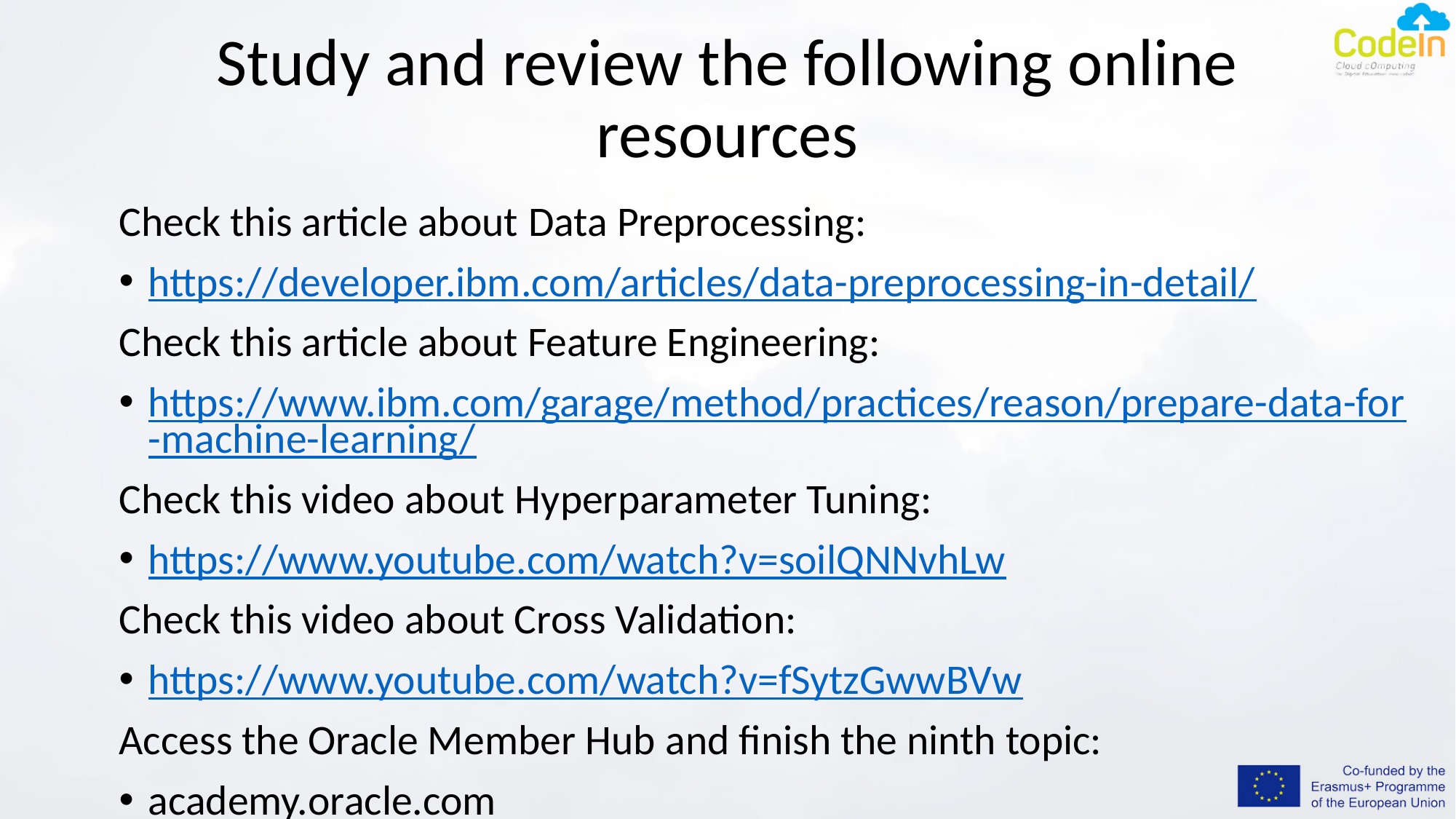

# Study and review the following online resources
Check this article about Data Preprocessing:
https://developer.ibm.com/articles/data-preprocessing-in-detail/
Check this article about Feature Engineering:
https://www.ibm.com/garage/method/practices/reason/prepare-data-for-machine-learning/
Check this video about Hyperparameter Tuning:
https://www.youtube.com/watch?v=soilQNNvhLw
Check this video about Cross Validation:
https://www.youtube.com/watch?v=fSytzGwwBVw
Access the Oracle Member Hub and finish the ninth topic:
academy.oracle.com